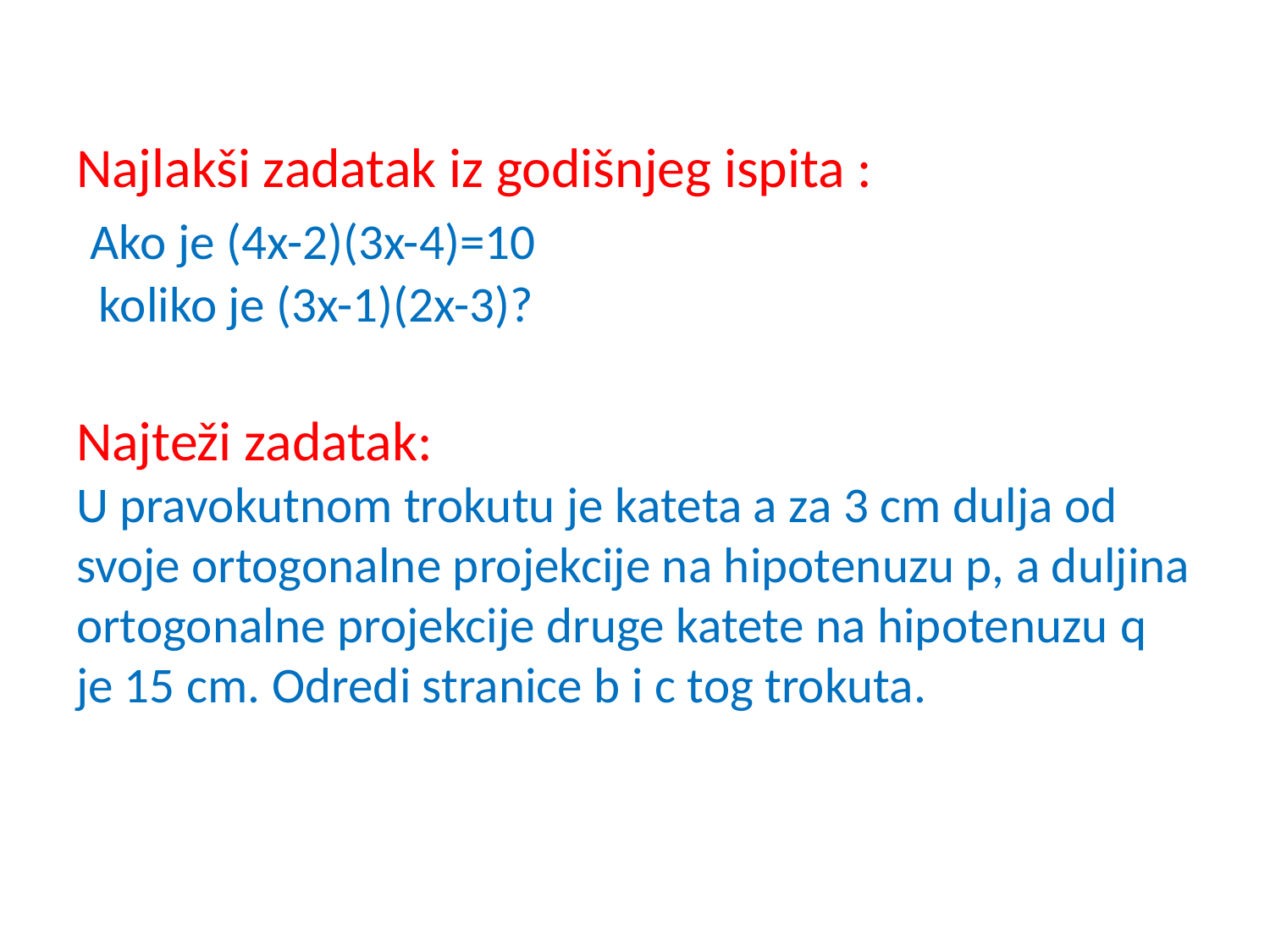

# Najlakši zadatak iz godišnjeg ispita : Ako je (4x-2)(3x-4)=10 koliko je (3x-1)(2x-3)? Najteži zadatak: U pravokutnom trokutu je kateta a za 3 cm dulja od svoje ortogonalne projekcije na hipotenuzu p, a duljina ortogonalne projekcije druge katete na hipotenuzu q je 15 cm. Odredi stranice b i c tog trokuta.